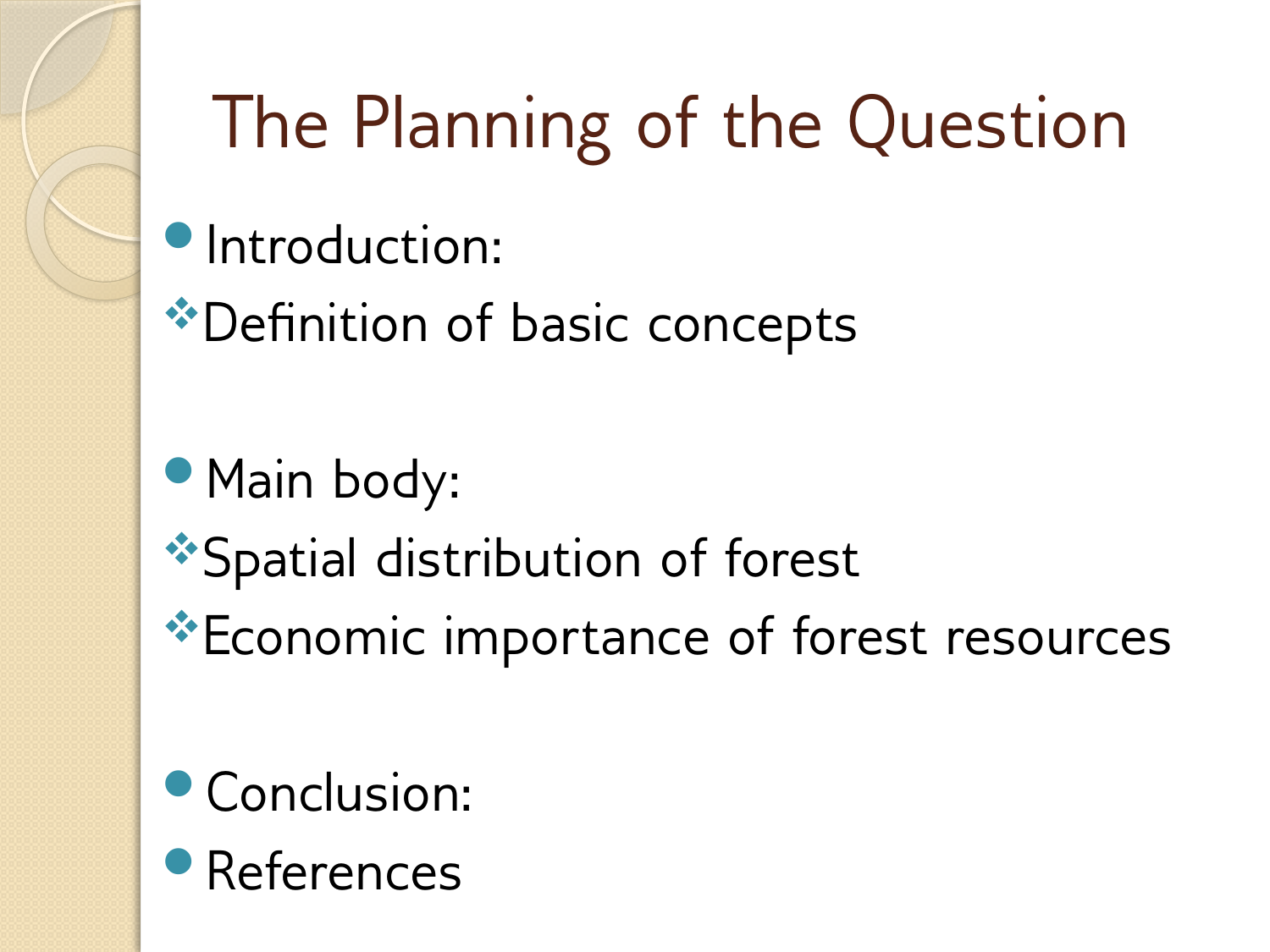

# The Planning of the Question
Introduction:
Definition of basic concepts

Main body:
Spatial distribution of forest
Economic importance of forest resources

Conclusion:
References